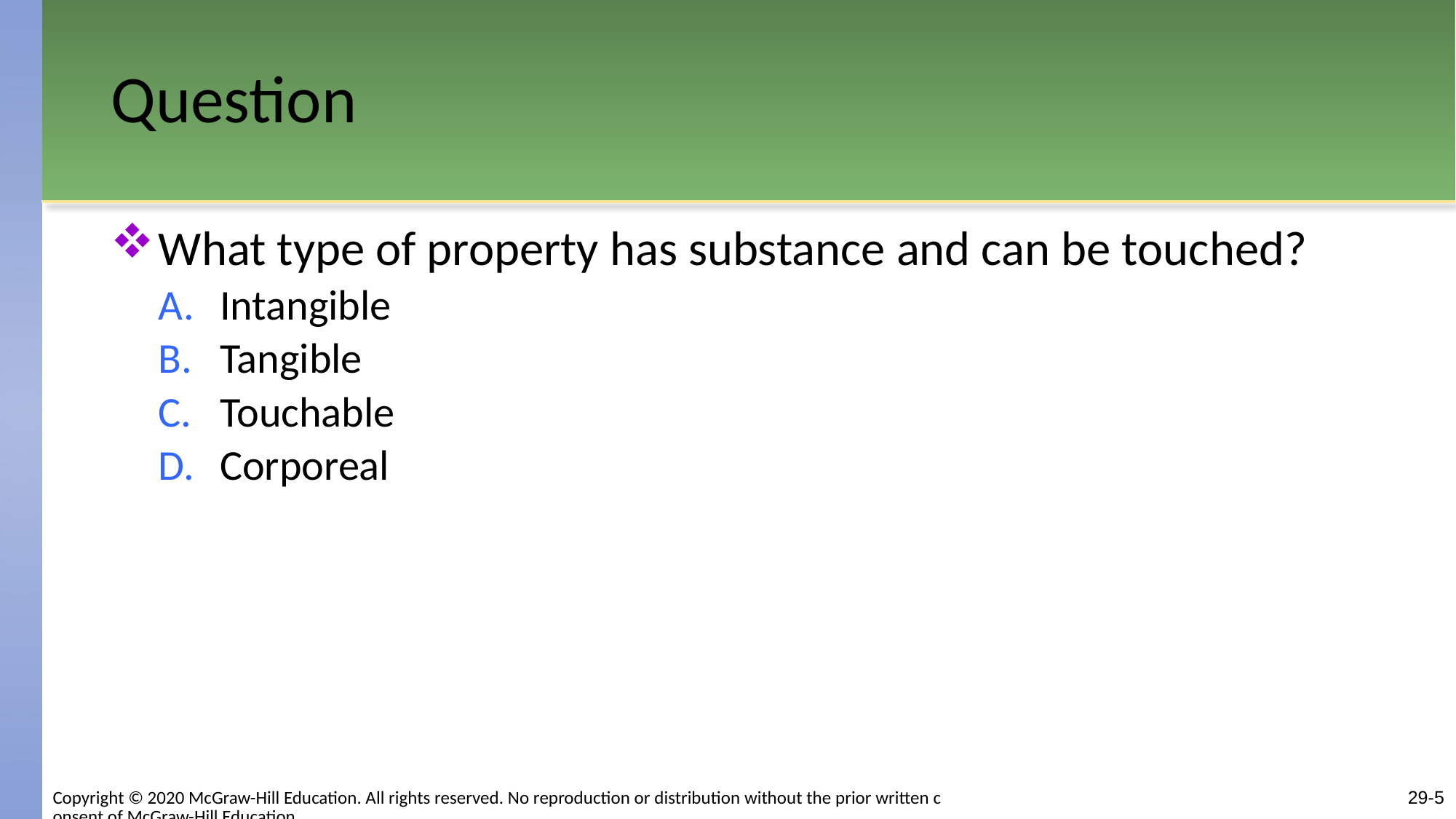

# Question
What type of property has substance and can be touched?
Intangible
Tangible
Touchable
Corporeal

Copyright © 2020 McGraw-Hill Education. All rights reserved. No reproduction or distribution without the prior written consent of McGraw-Hill Education.
29-5